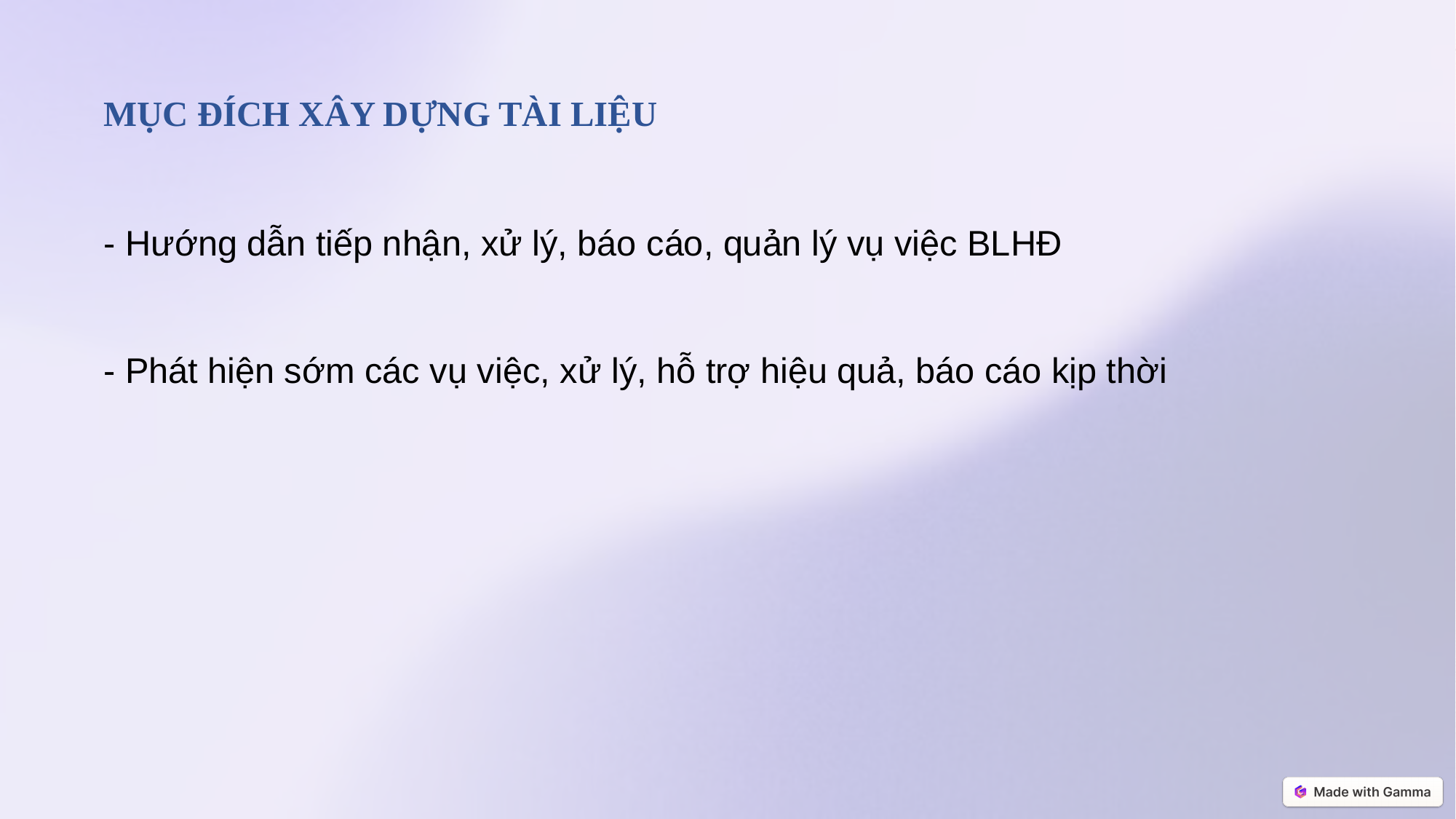

MỤC ĐÍCH XÂY DỰNG TÀI LIỆU

- Hướng dẫn tiếp nhận, xử lý, báo cáo, quản lý vụ việc BLHĐ

- Phát hiện sớm các vụ việc, xử lý, hỗ trợ hiệu quả, báo cáo kịp thời